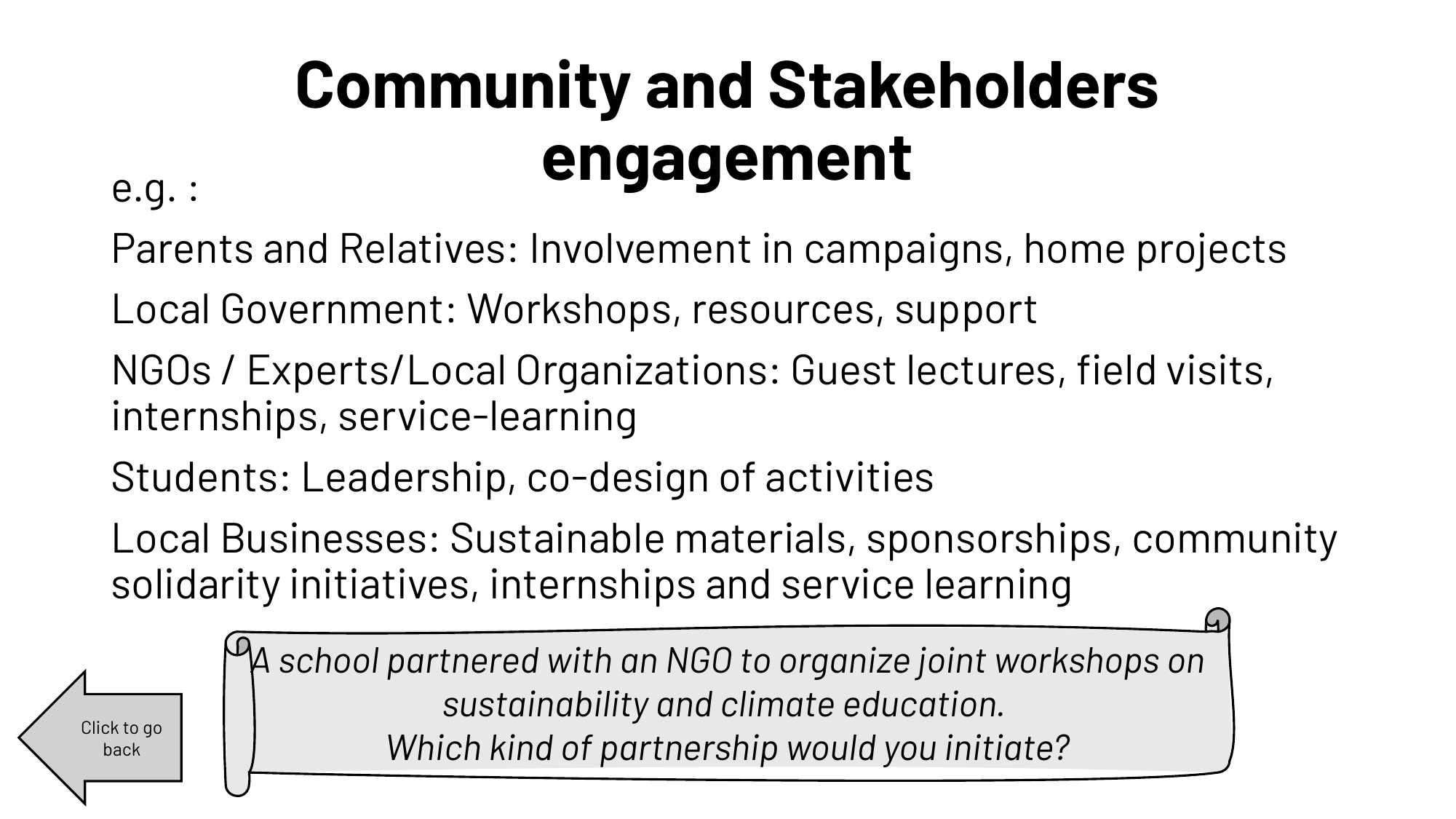

# Community and Stakeholders engagement
e.g. :
Parents and Relatives: Involvement in campaigns, home projects
Local Government: Workshops, resources, support
NGOs / Experts/Local Organizations: Guest lectures, field visits, internships, service-learning
Students: Leadership, co-design of activities
Local Businesses: Sustainable materials, sponsorships, community solidarity initiatives, internships and service learning

A school partnered with an NGO to organize joint workshops on sustainability and climate education.
Which kind of partnership would you initiate?
Click to go back